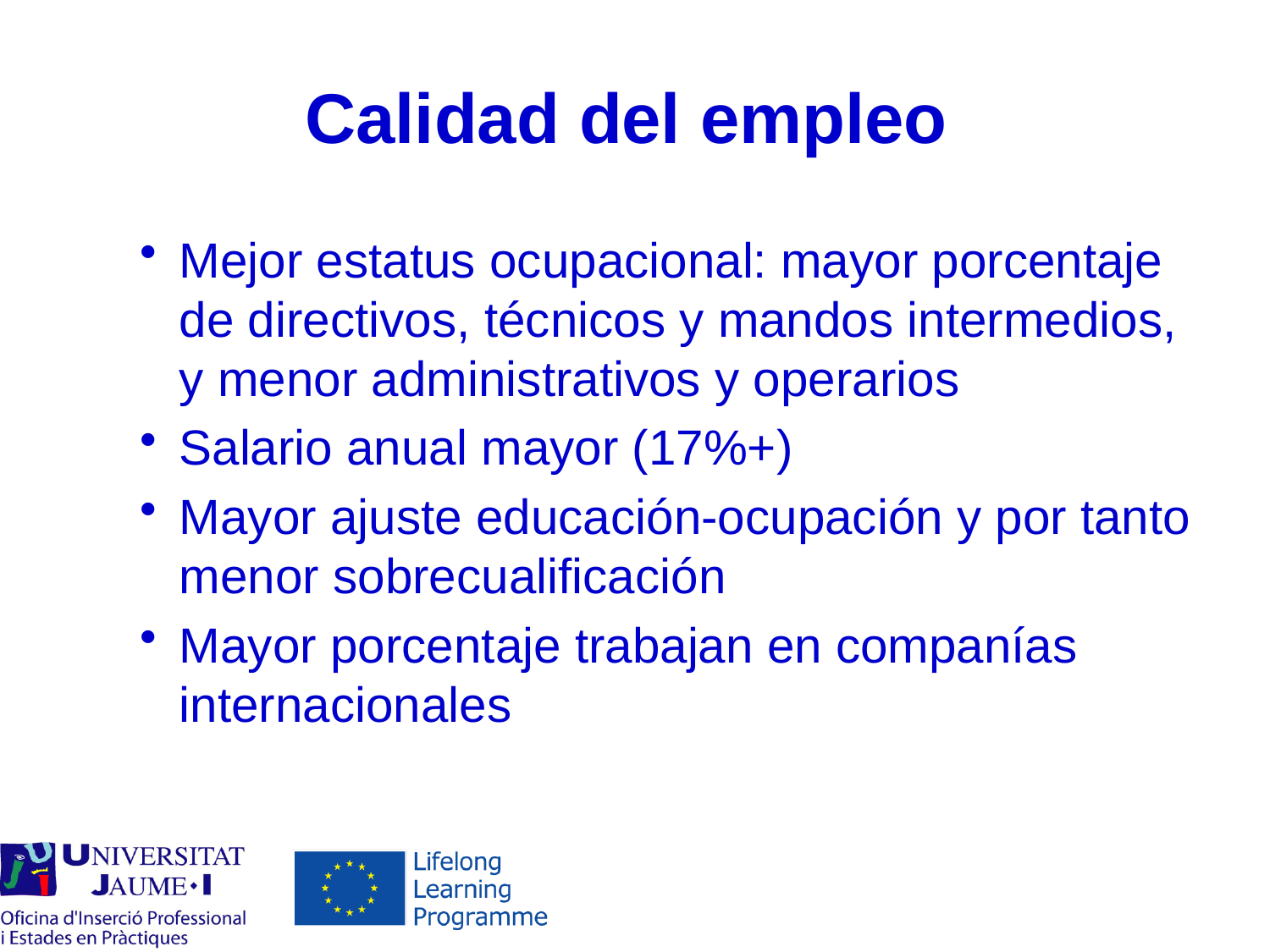

# Calidad del empleo
Mejor estatus ocupacional: mayor porcentaje de directivos, técnicos y mandos intermedios, y menor administrativos y operarios
Salario anual mayor (17%+)
Mayor ajuste educación-ocupación y por tanto menor sobrecualificación
Mayor porcentaje trabajan en companías internacionales